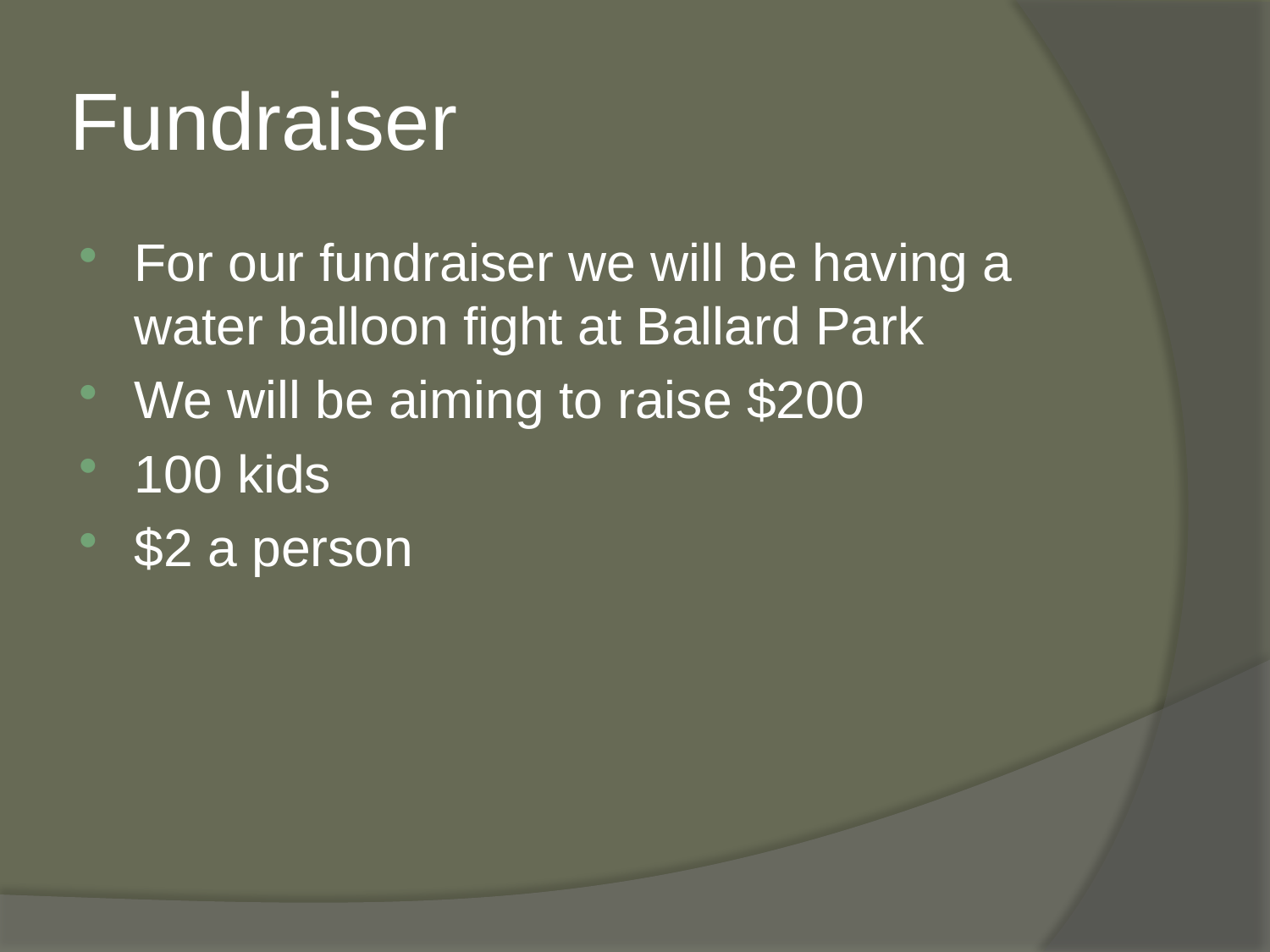

# Fundraiser
For our fundraiser we will be having a water balloon fight at Ballard Park
We will be aiming to raise $200
100 kids
$2 a person